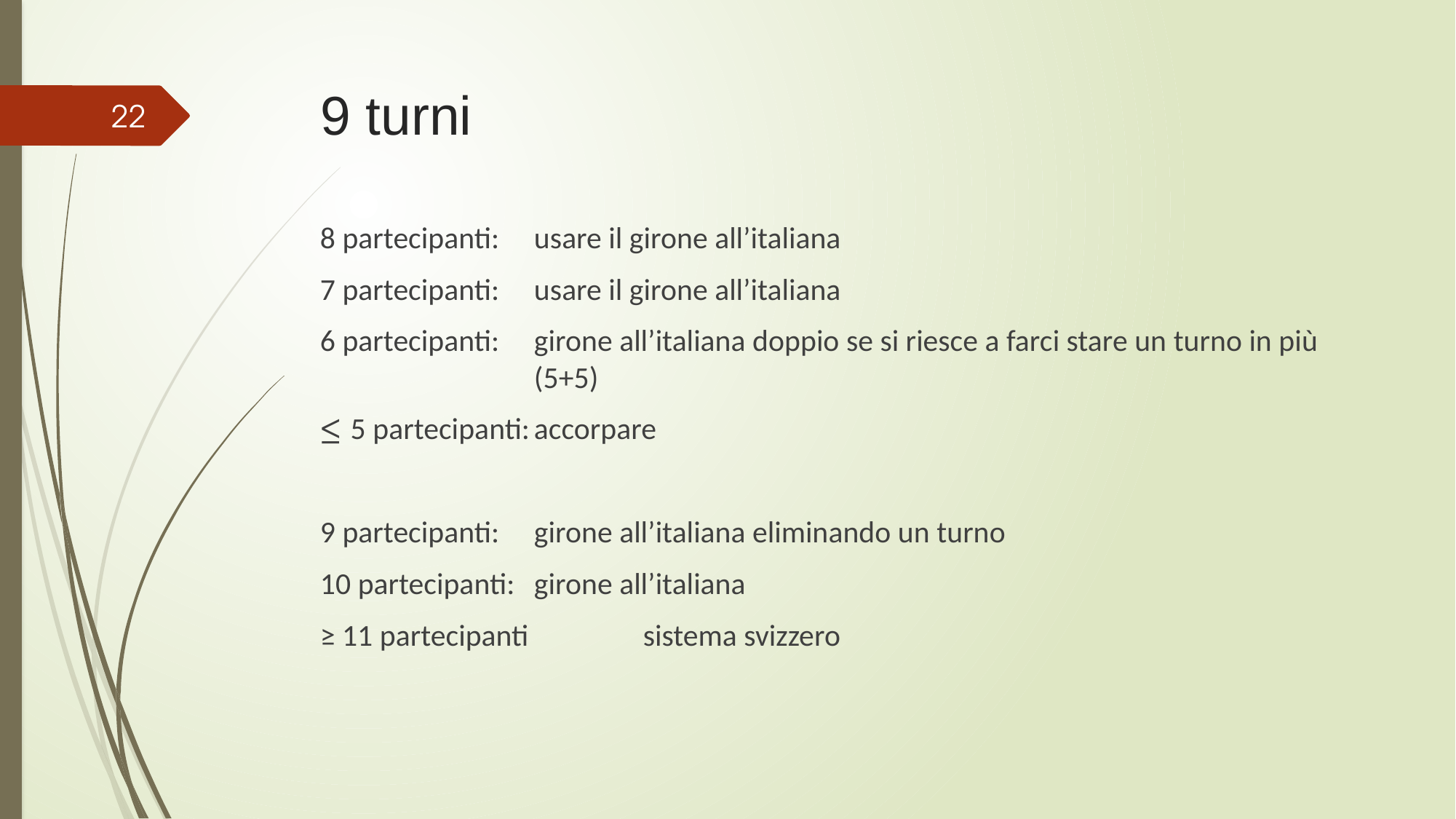

# 9 turni
22
8 partecipanti:	usare il girone all’italiana
7 partecipanti:	usare il girone all’italiana
6 partecipanti:	girone all’italiana doppio se si riesce a farci stare un turno in più (5+5)
≤ 5 partecipanti:	accorpare

9 partecipanti:	girone all’italiana eliminando un turno
10 partecipanti:	girone all’italiana
≥ 11 partecipanti 	sistema svizzero